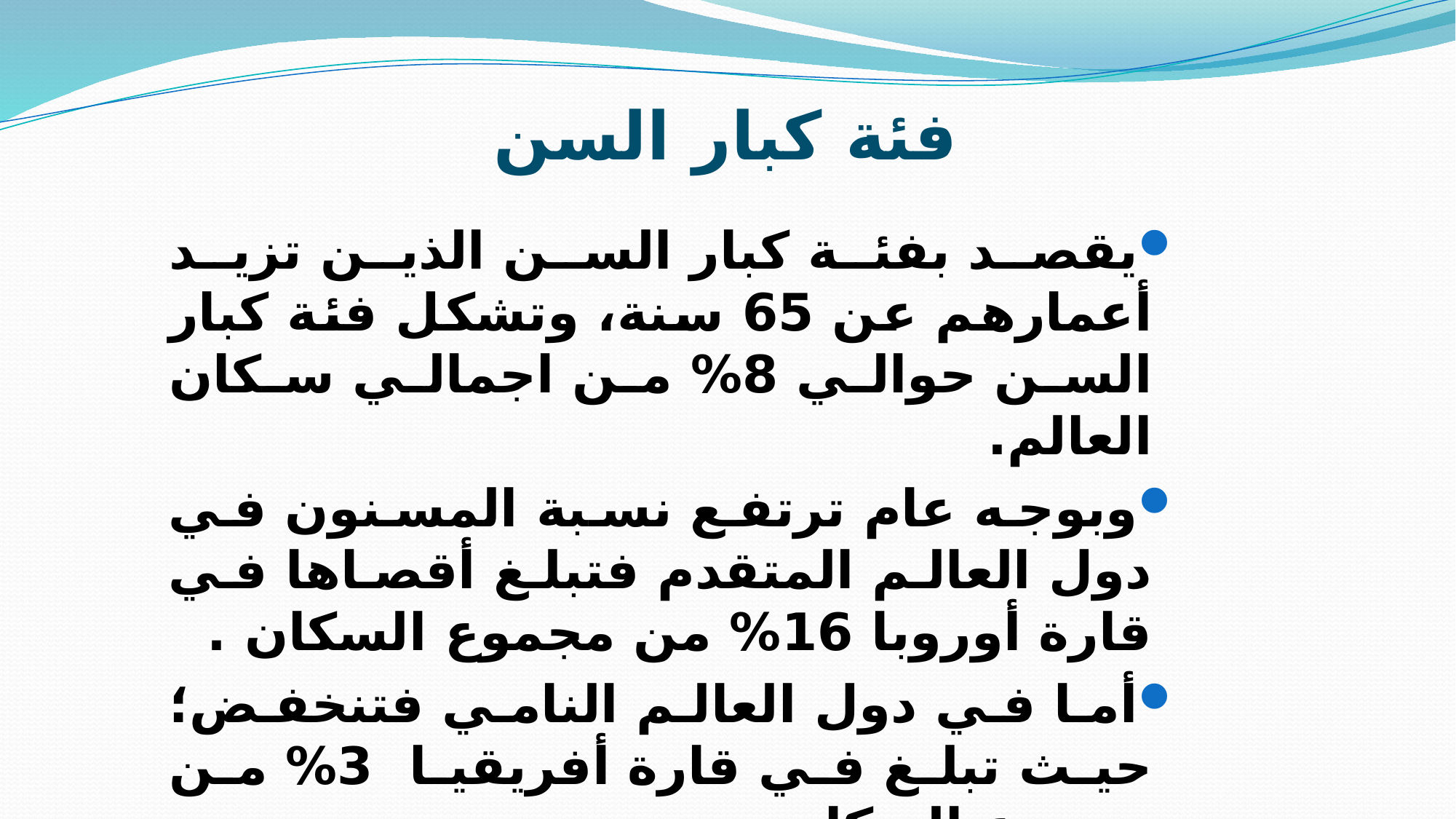

# فئة كبار السن
يقصد بفئة كبار السن الذين تزيد أعمارهم عن 65 سنة، وتشكل فئة كبار السن حوالي 8% من اجمالي سكان العالم.
وبوجه عام ترتفع نسبة المسنون في دول العالم المتقدم فتبلغ أقصاها في قارة أوروبا 16% من مجموع السكان .
أما في دول العالم النامي فتنخفض؛ حيث تبلغ في قارة أفريقيا  3% من مجموع السكان.